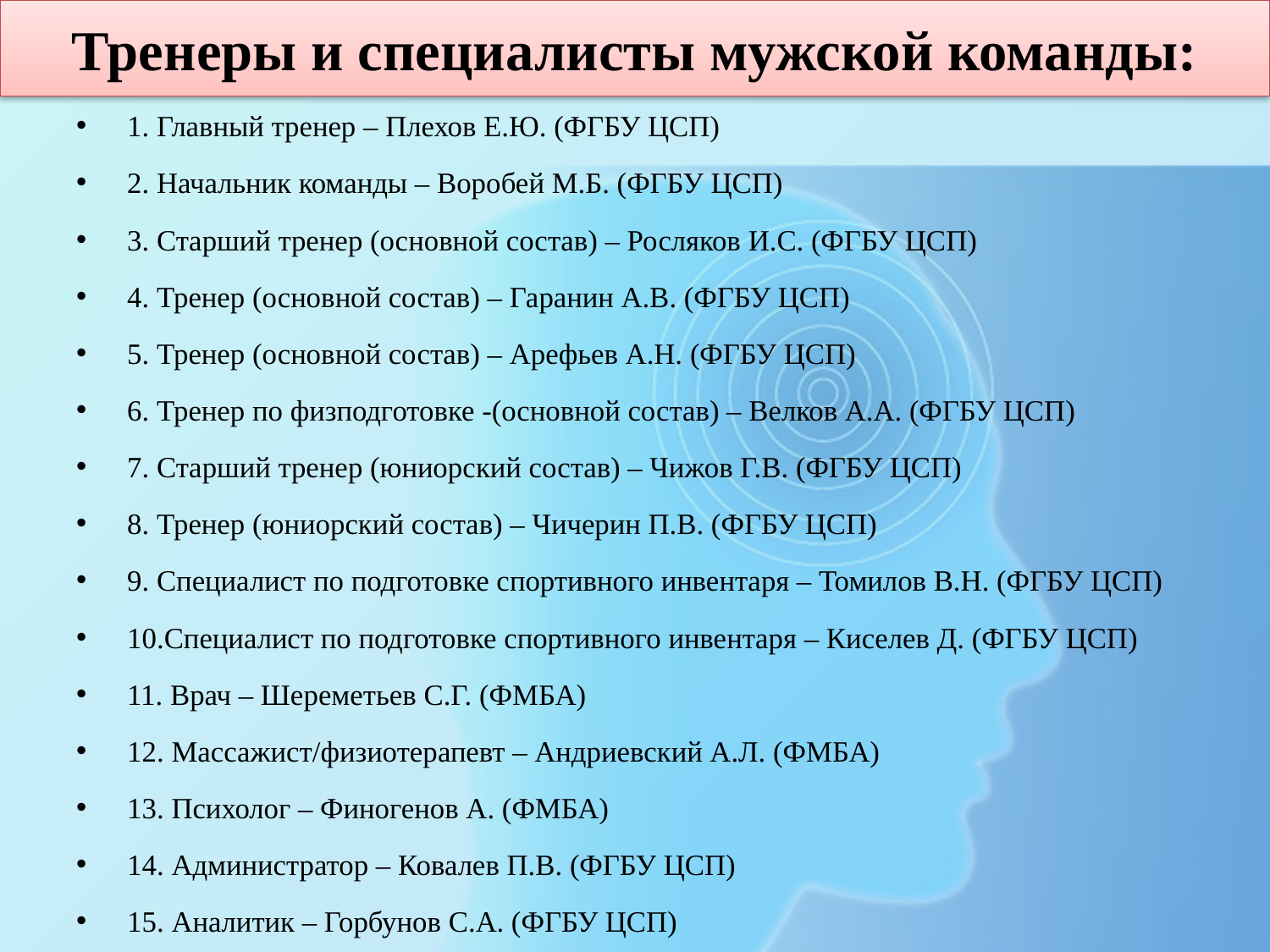

# Тренеры и специалисты мужской команды:
1. Главный тренер – Плехов Е.Ю. (ФГБУ ЦСП)
2. Начальник команды – Воробей М.Б. (ФГБУ ЦСП)
3. Старший тренер (основной состав) – Росляков И.С. (ФГБУ ЦСП)
4. Тренер (основной состав) – Гаранин А.В. (ФГБУ ЦСП)
5. Тренер (основной состав) – Арефьев А.Н. (ФГБУ ЦСП)
6. Тренер по физподготовке -(основной состав) – Велков А.А. (ФГБУ ЦСП)
7. Старший тренер (юниорский состав) – Чижов Г.В. (ФГБУ ЦСП)
8. Тренер (юниорский состав) – Чичерин П.В. (ФГБУ ЦСП)
9. Специалист по подготовке спортивного инвентаря – Томилов В.Н. (ФГБУ ЦСП)
10.Специалист по подготовке спортивного инвентаря – Киселев Д. (ФГБУ ЦСП)
11. Врач – Шереметьев С.Г. (ФМБА)
12. Массажист/физиотерапевт – Андриевский А.Л. (ФМБА)
13. Психолог – Финогенов А. (ФМБА)
14. Администратор – Ковалев П.В. (ФГБУ ЦСП)
15. Аналитик – Горбунов С.А. (ФГБУ ЦСП)